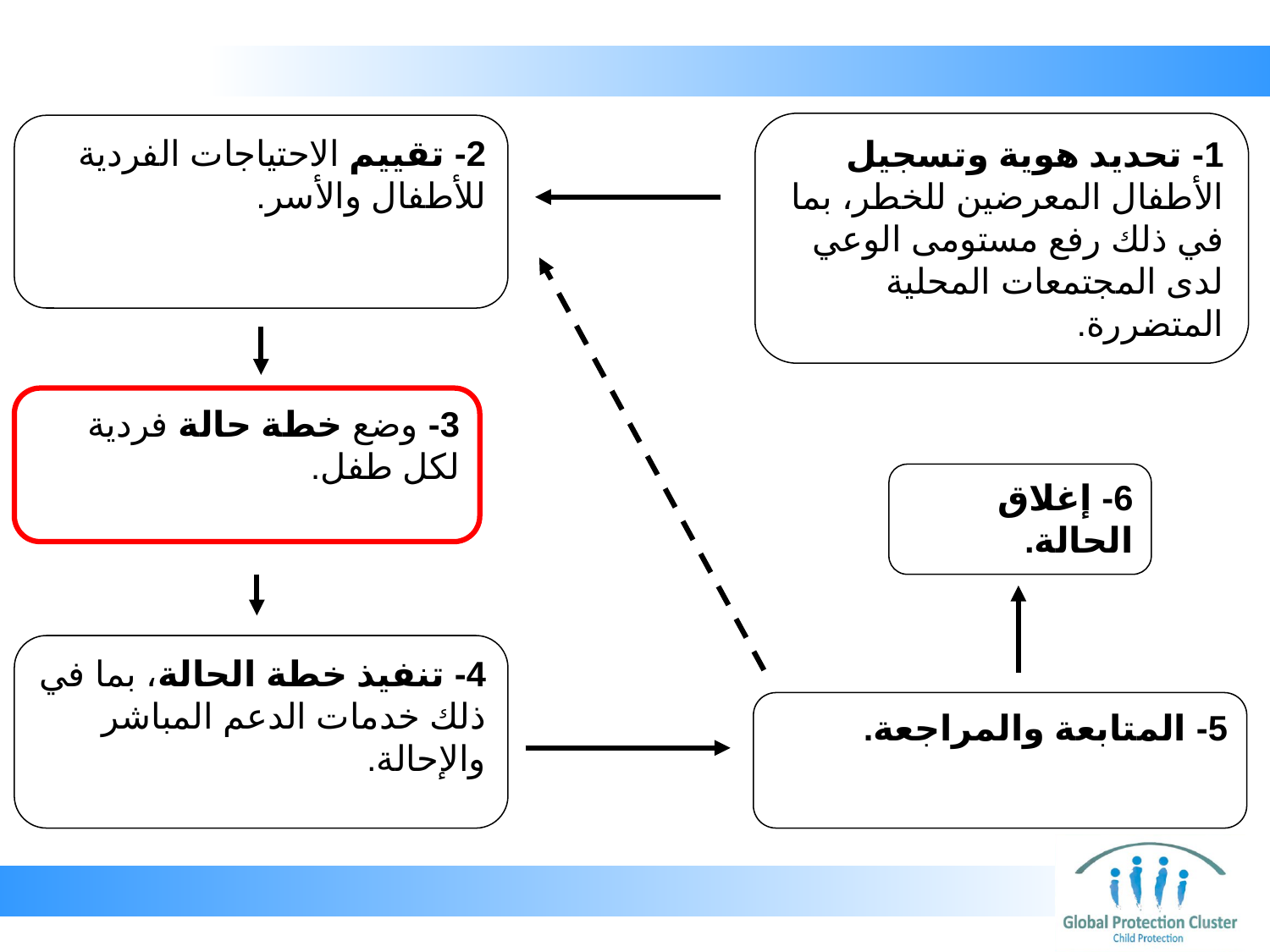

1- تحديد هوية وتسجيل الأطفال المعرضين للخطر، بما في ذلك رفع مستومى الوعي لدى المجتمعات المحلية المتضررة.
2- تقييم الاحتياجات الفردية للأطفال والأسر.
3- وضع خطة حالة فردية لكل طفل.
6- إغلاق الحالة.
4- تنفيذ خطة الحالة، بما في ذلك خدمات الدعم المباشر والإحالة.
5- المتابعة والمراجعة.